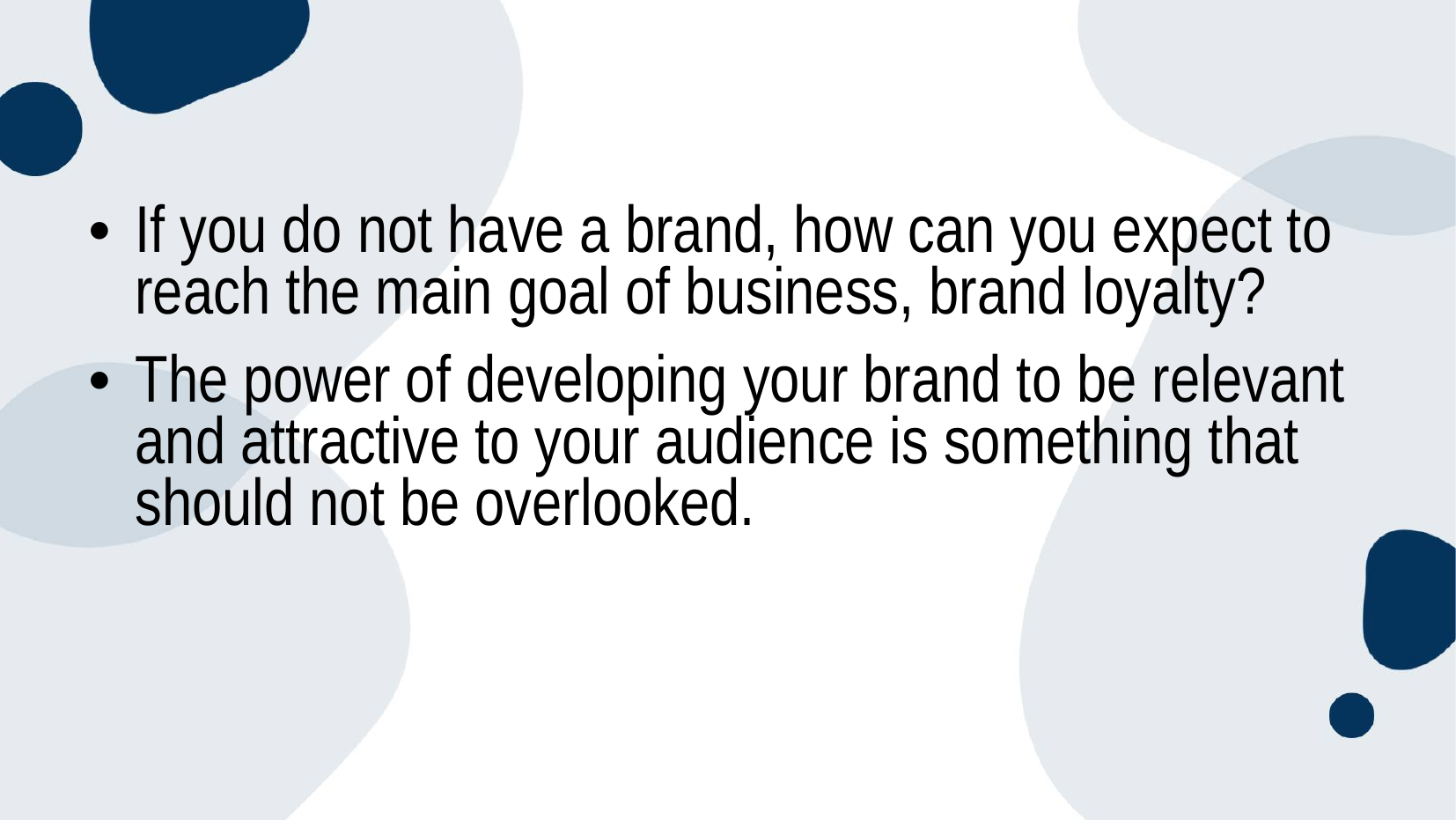

If you do not have a brand, how can you expect to reach the main goal of business, brand loyalty?
The power of developing your brand to be relevant and attractive to your audience is something that should not be overlooked.